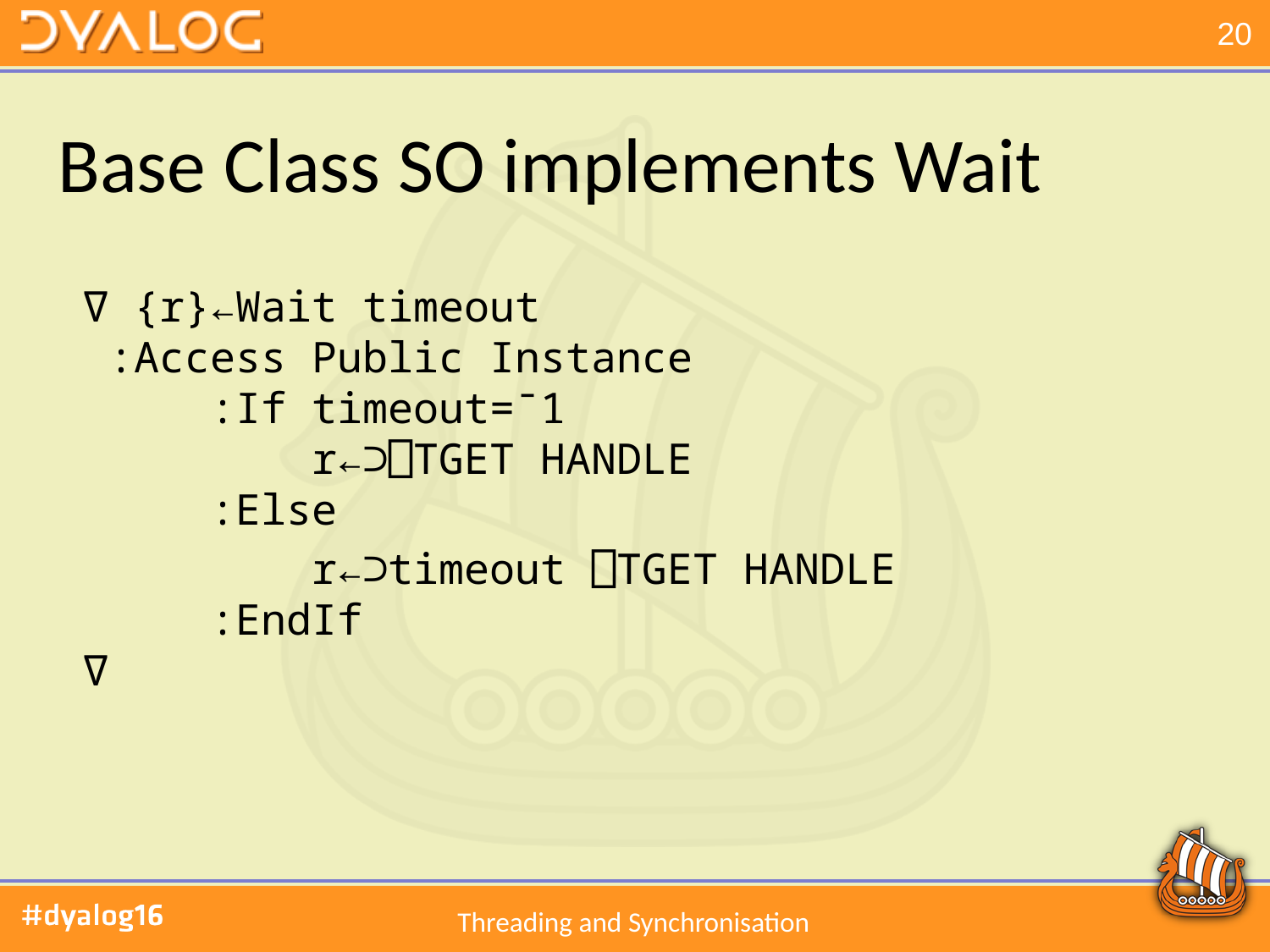

# Base Class SO implements Wait
 ∇ {r}←Wait timeout
  :Access Public Instance
      :If timeout=¯1
          r←⊃⎕TGET HANDLE
      :Else
          r←⊃timeout ⎕TGET HANDLE
      :EndIf
 ∇
Threading and Synchronisation